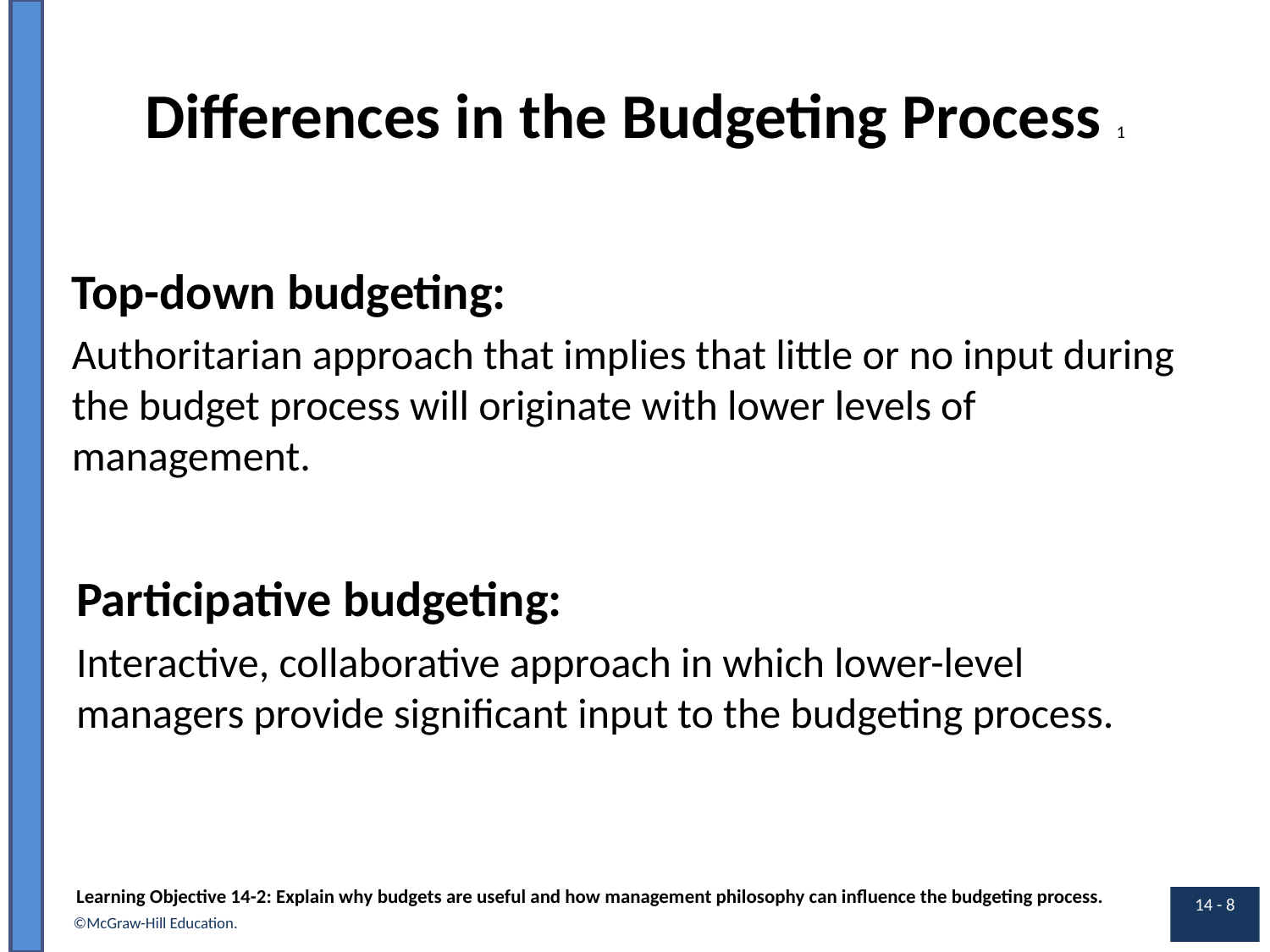

# Differences in the Budgeting Process 1
Top-down budgeting:
Authoritarian approach that implies that little or no input during the budget process will originate with lower levels of management.
Participative budgeting:
Interactive, collaborative approach in which lower-level managers provide significant input to the budgeting process.
Learning Objective 14-2: Explain why budgets are useful and how management philosophy can influence the budgeting process.